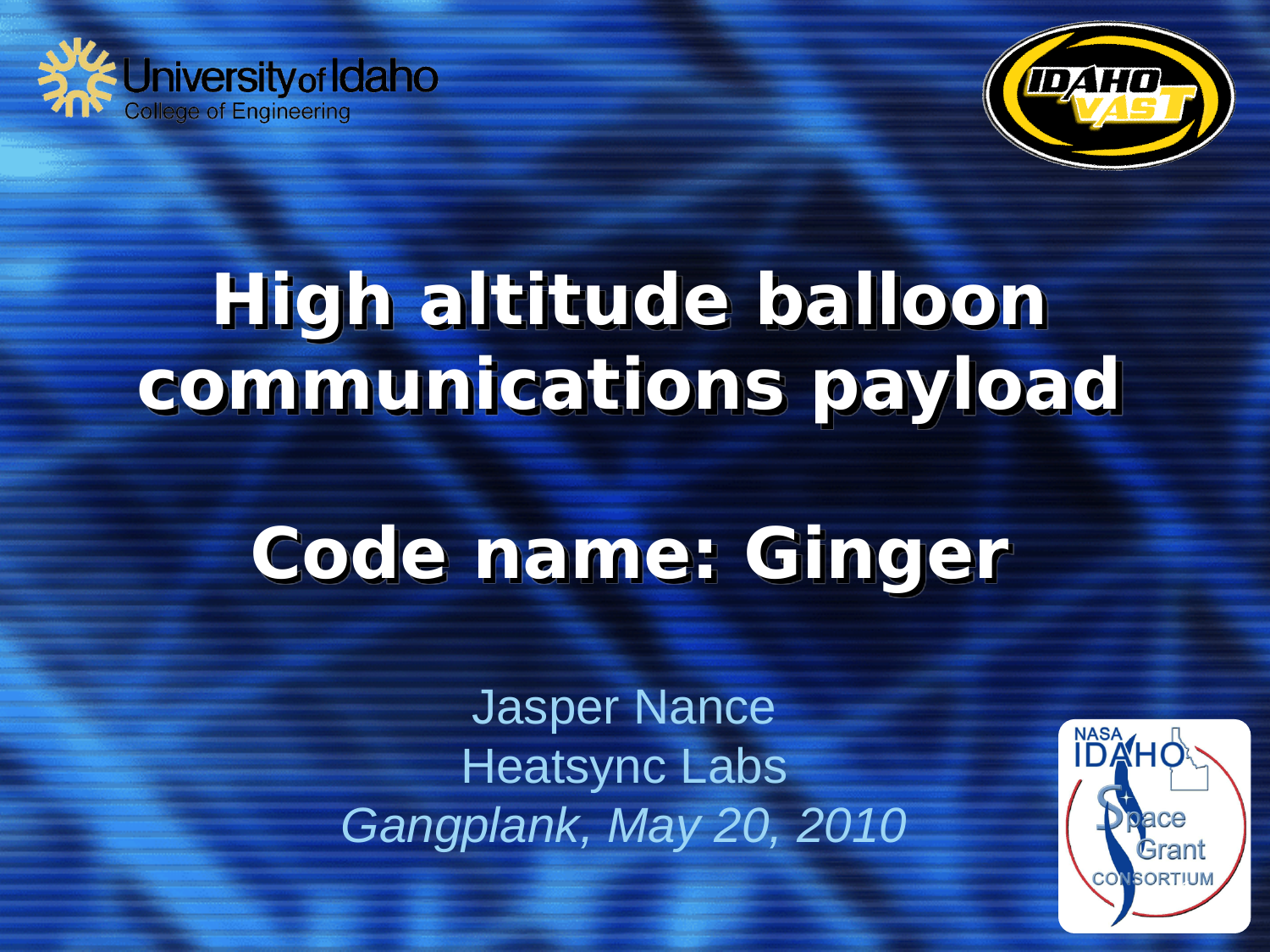

# High altitude balloon communications payload Code name: Ginger

Jasper Nance
Heatsync Labs
Gangplank, May 20, 2010

1